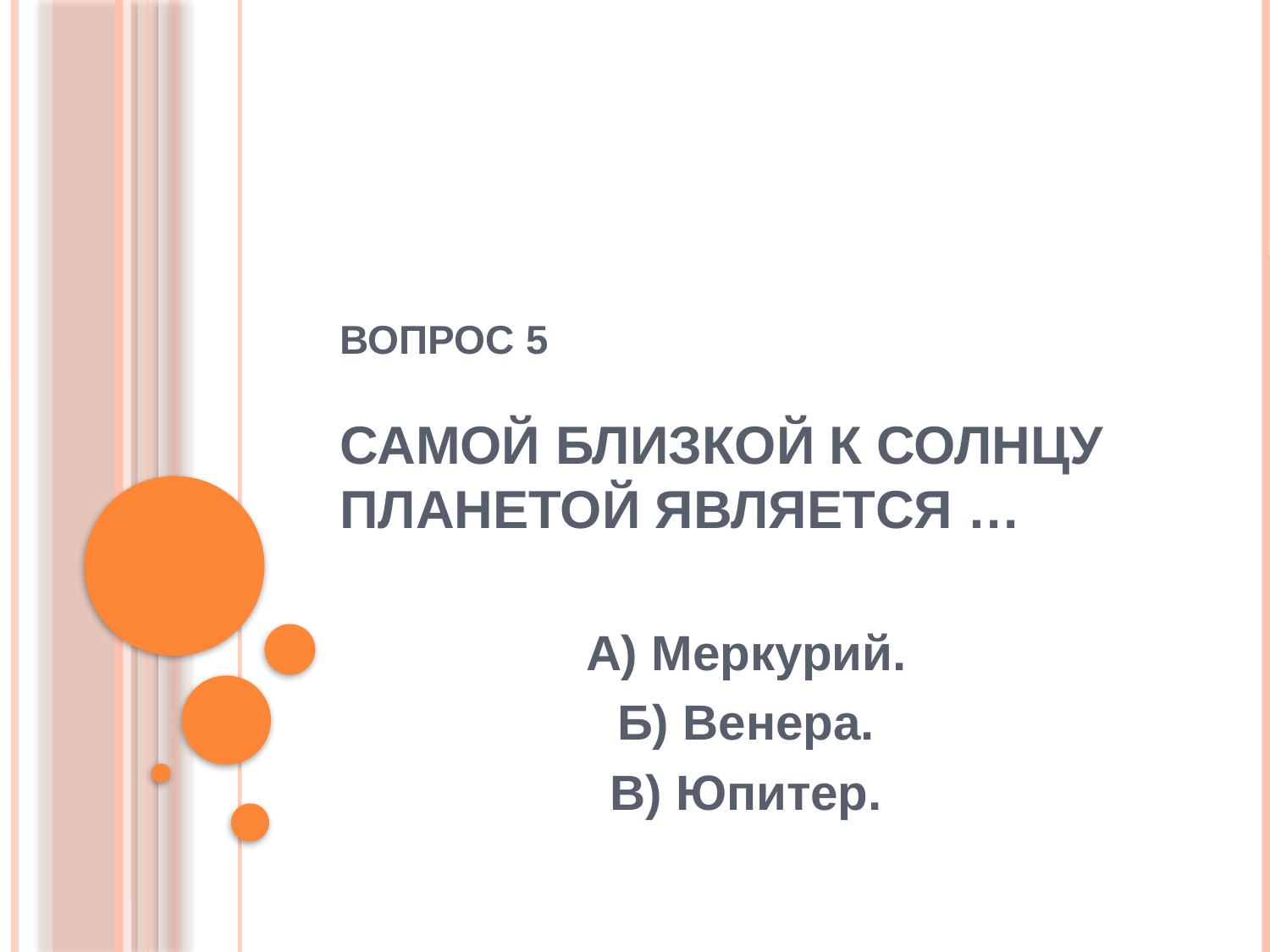

# Вопрос 5 Самой близкой к Солнцу планетой является …
А) Меркурий.
Б) Венера.
В) Юпитер.